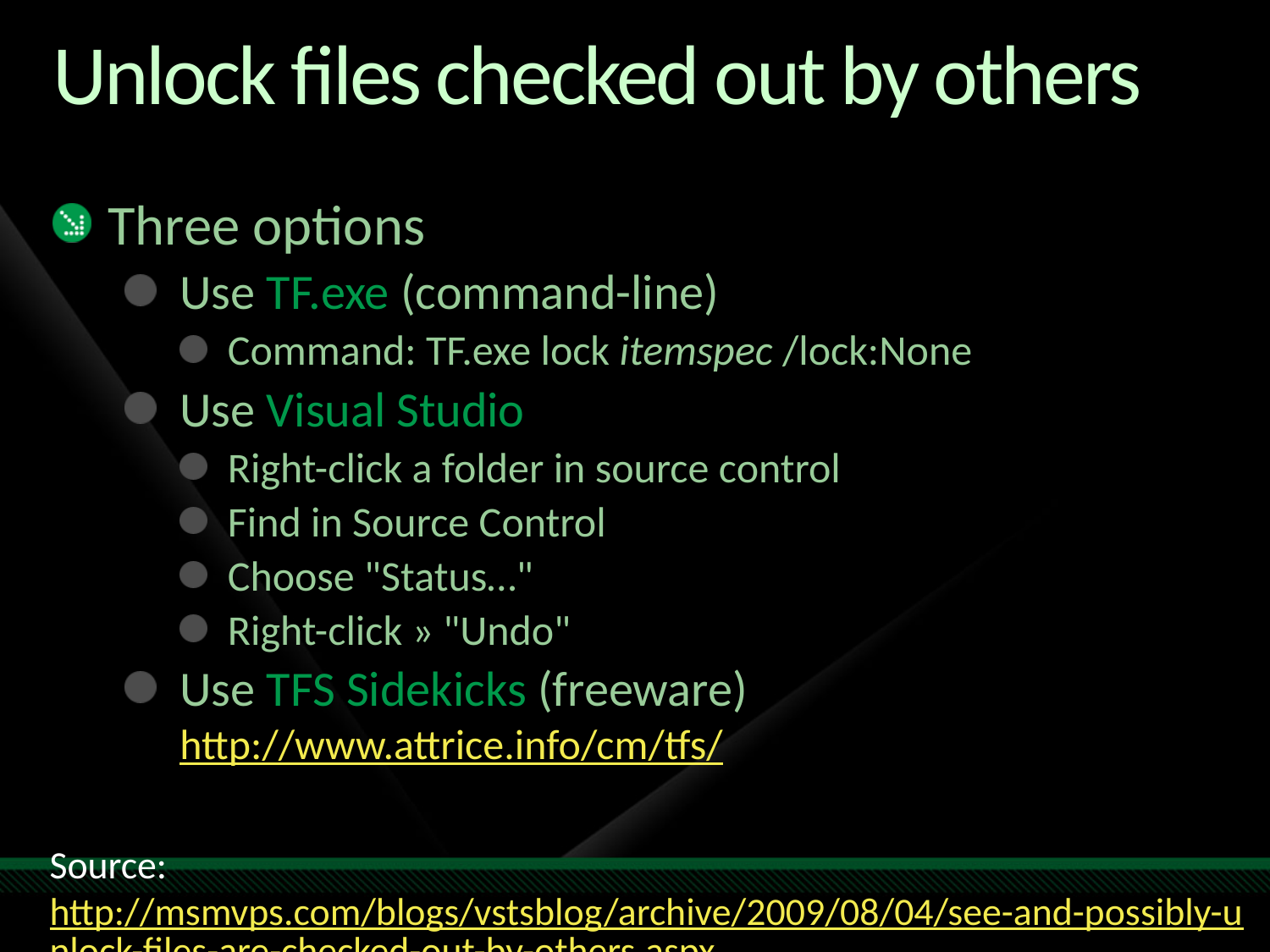

# Unlock files checked out by others
Three options
Use TF.exe (command-line)
Command: TF.exe lock itemspec /lock:None
Use Visual Studio
Right-click a folder in source control
Find in Source Control
Choose "Status…"
Right-click » "Undo"
Use TFS Sidekicks (freeware)
http://www.attrice.info/cm/tfs/
Source: http://msmvps.com/blogs/vstsblog/archive/2009/08/04/see-and-possibly-unlock-files-are-checked-out-by-others.aspx